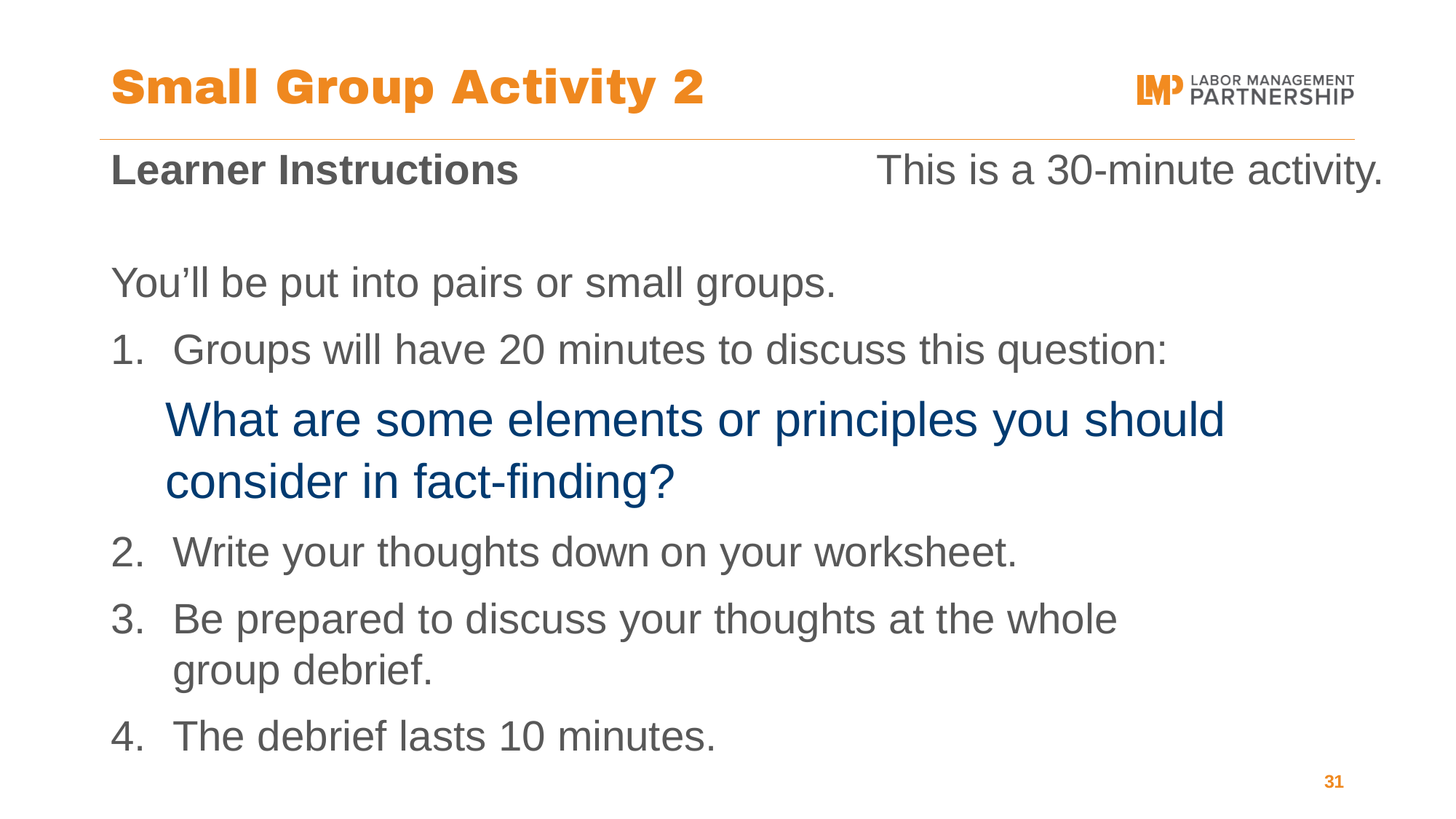

# Small Group Activity 2
Learner Instructions	This is a 30-minute activity.

You’ll be put into pairs or small groups.
Groups will have 20 minutes to discuss this question:
What are some elements or principles you should consider in fact-finding?
Write your thoughts down on your worksheet.
Be prepared to discuss your thoughts at the whole group debrief.
The debrief lasts 10 minutes.
31